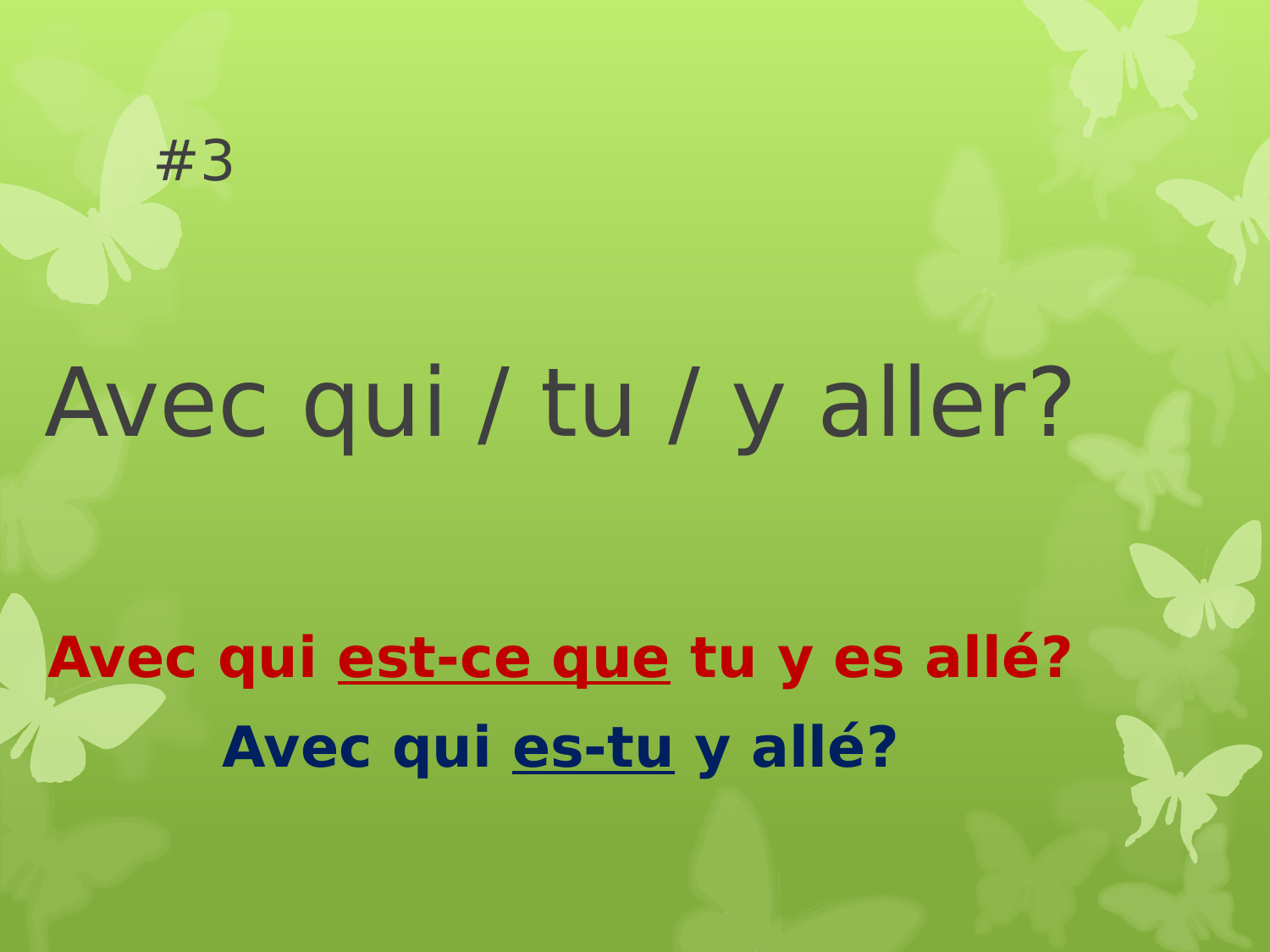

# #3
Avec qui / tu / y aller?

Avec qui est-ce que tu y es allé?
Avec qui es-tu y allé?